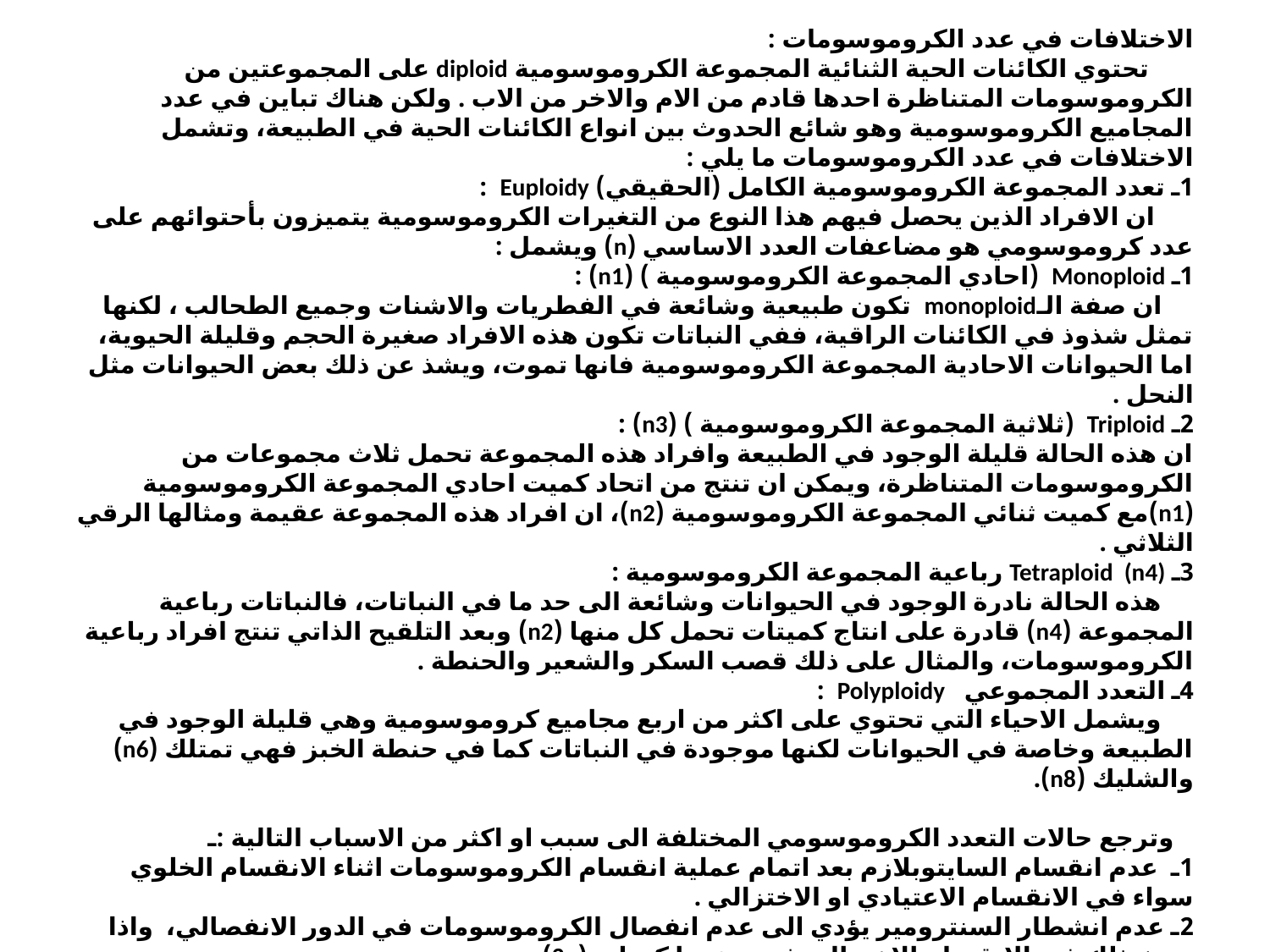

# ولاهمية التغيرات العددية والاختلافات البنائية للكروموسومات سوف نوضح بالتفصيل هذين النوعين : الاختلافات في عدد الكروموسومات : تحتوي الكائنات الحية الثنائية المجموعة الكروموسومية diploid على المجموعتين من الكروموسومات المتناظرة احدها قادم من الام والاخر من الاب . ولكن هناك تباين في عدد المجاميع الكروموسومية وهو شائع الحدوث بين انواع الكائنات الحية في الطبيعة، وتشمل الاختلافات في عدد الكروموسومات ما يلي : 1ـ تعدد المجموعة الكروموسومية الكامل (الحقيقي) Euploidy  : ان الافراد الذين يحصل فيهم هذا النوع من التغيرات الكروموسومية يتميزون بأحتوائهم على عدد كروموسومي هو مضاعفات العدد الاساسي (n) ويشمل : 1ـ Monoploid  (احادي المجموعة الكروموسومية ) (n1) : ان صفة الـmonoploid  تكون طبيعية وشائعة في الفطريات والاشنات وجميع الطحالب ، لكنها تمثل شذوذ في الكائنات الراقية، ففي النباتات تكون هذه الافراد صغيرة الحجم وقليلة الحيوية، اما الحيوانات الاحادية المجموعة الكروموسومية فانها تموت، ويشذ عن ذلك بعض الحيوانات مثل النحل . 2ـ Triploid  (ثلاثية المجموعة الكروموسومية ) (n3) : ان هذه الحالة قليلة الوجود في الطبيعة وافراد هذه المجموعة تحمل ثلاث مجموعات من الكروموسومات المتناظرة، ويمكن ان تنتج من اتحاد كميت احادي المجموعة الكروموسومية (n1)مع كميت ثنائي المجموعة الكروموسومية (n2)، ان افراد هذه المجموعة عقيمة ومثالها الرقي الثلاثي . 3ـ Tetraploid  (n4) رباعية المجموعة الكروموسومية : هذه الحالة نادرة الوجود في الحيوانات وشائعة الى حد ما في النباتات، فالنباتات رباعية المجموعة (n4) قادرة على انتاج كميتات تحمل كل منها (n2) وبعد التلقيح الذاتي تنتج افراد رباعية الكروموسومات، والمثال على ذلك قصب السكر والشعير والحنطة . 4ـ التعدد المجموعي   Polyploidy  : ويشمل الاحياء التي تحتوي على اكثر من اربع مجاميع كروموسومية وهي قليلة الوجود في الطبيعة وخاصة في الحيوانات لكنها موجودة في النباتات كما في حنطة الخبز فهي تمتلك (n6) والشليك (n8). وترجع حالات التعدد الكروموسومي المختلفة الى سبب او اكثر من الاسباب التالية :ـ 1ـ  عدم انقسام السايتوبلازم بعد اتمام عملية انقسام الكروموسومات اثناء الانقسام الخلوي سواء في الانقسام الاعتيادي او الاختزالي . 2ـ عدم انشطار السنترومير يؤدي الى عدم انفصال الكروموسومات في الدور الانفصالي،  واذا حدث ذلك في الانقسام الاختزالي فتنتج عنها كميات (2n) . 3ـ عدم تكوين المعزل يؤدي الى عدم توزيع الكروموسومات المتضاعفة الى قطبي الخلية.